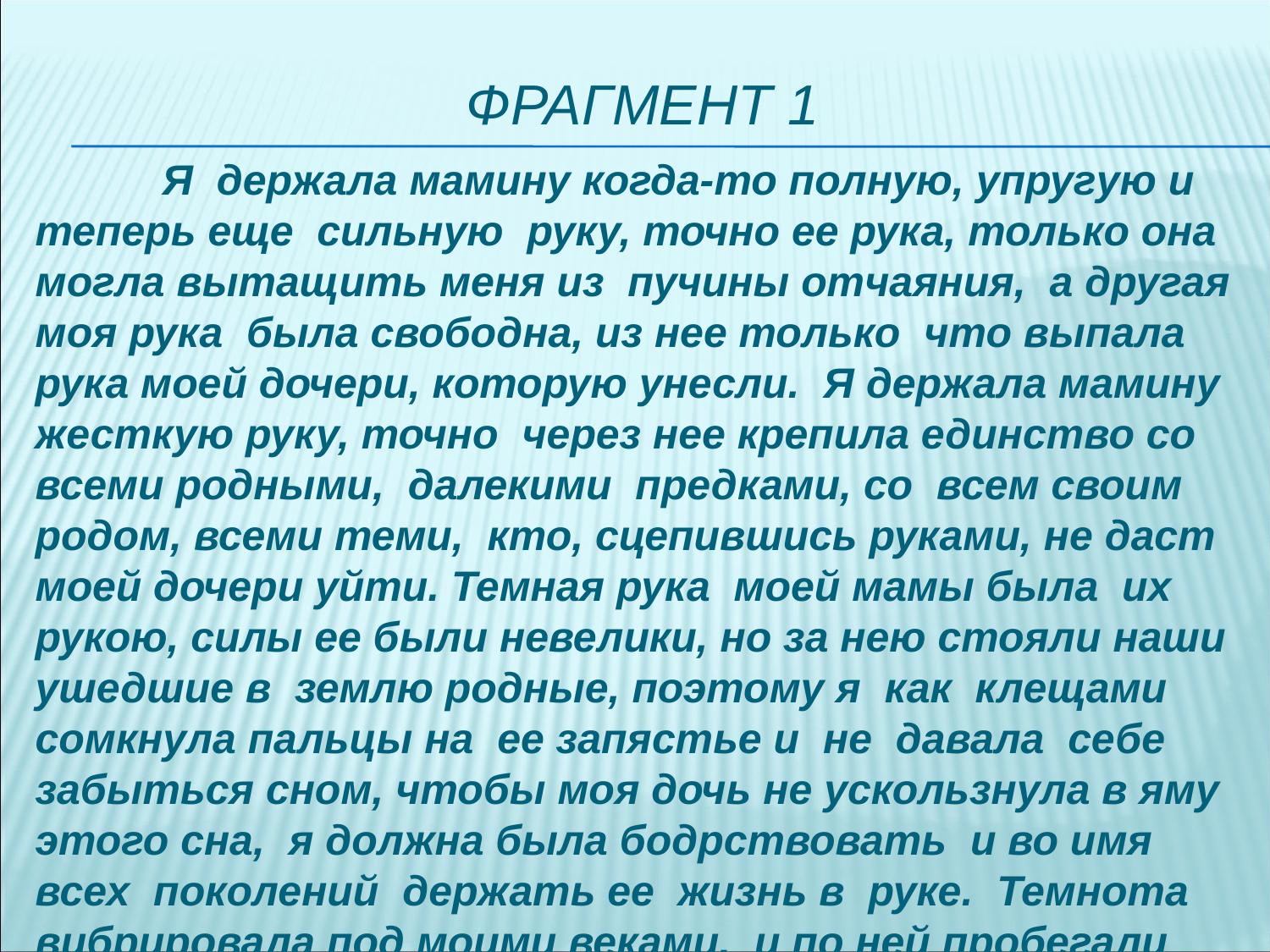

# Фрагмент 1
		Я  держала мамину когда-то полную, упругую и теперь еще  сильную  руку, точно ее рука, только она могла вытащить меня из  пучины отчаяния,  а другая моя рука  была свободна, из нее только  что выпала рука моей дочери, которую унесли.  Я держала мамину жесткую руку, точно  через нее крепила единство со всеми родными,  далекими  предками, со  всем своим  родом, всеми теми,  кто, сцепившись руками, не даст моей дочери уйти. Темная рука  моей мамы была  их рукою, силы ее были невелики, но за нею стояли наши ушедшие в  землю родные, поэтому я  как  клещами  сомкнула пальцы на  ее запястье и  не  давала  себе забыться сном, чтобы моя дочь не ускользнула в яму этого сна,  я должна была бодрствовать  и во имя  всех  поколений  держать ее  жизнь в  руке.  Темнота вибрировала под моими веками,  и по ней пробегали сиреневые искры, и я снова раскрывала глаза, цепко держа жизнь моей дочери на привязи.